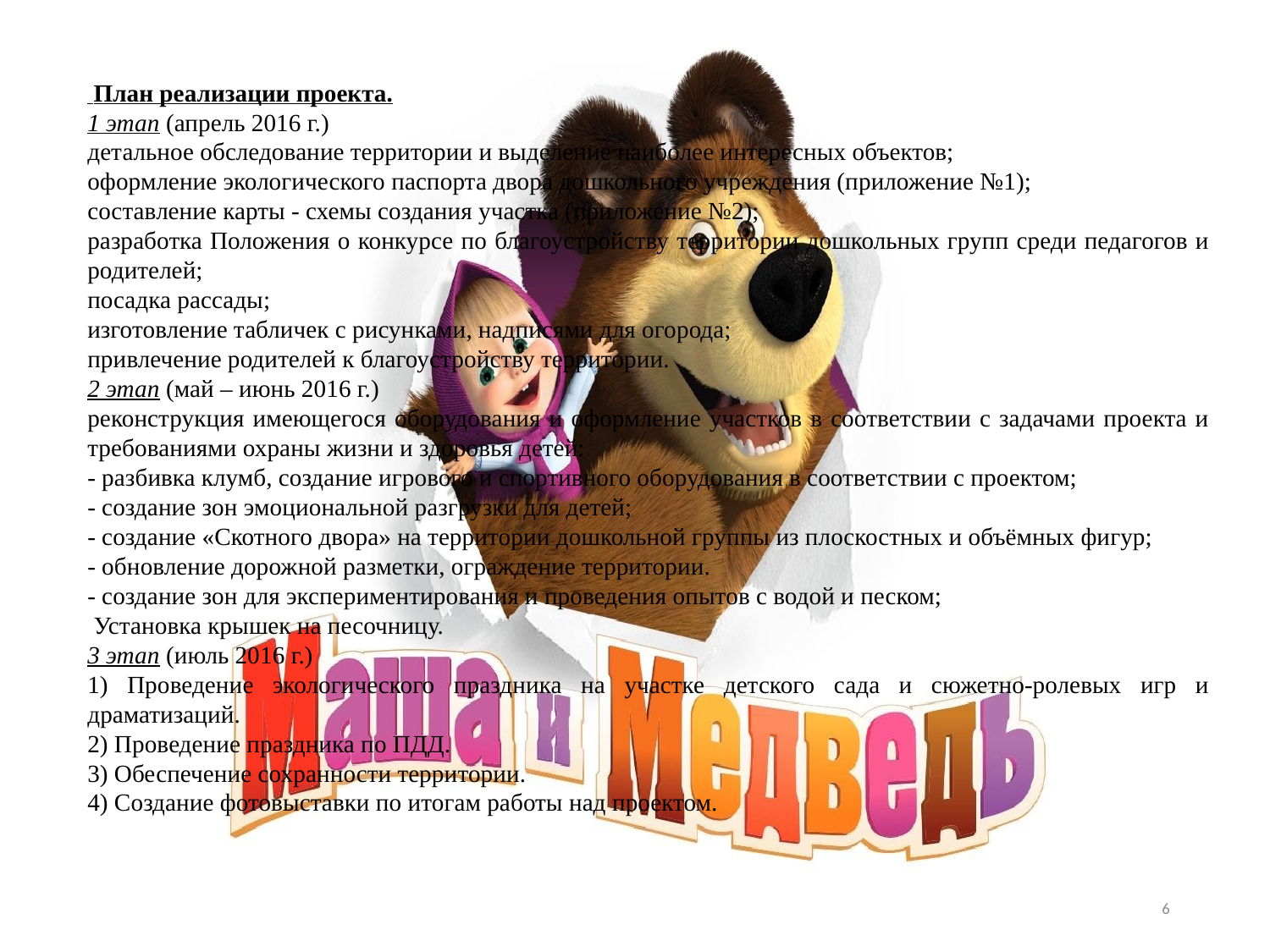

План реализации проекта.
1 этап (апрель 2016 г.)
детальное обследование территории и выделение наиболее интересных объектов;
оформление экологического паспорта двора дошкольного учреждения (приложение №1);
составление карты - схемы создания участка (приложение №2);
разработка Положения о конкурсе по благоустройству территории дошкольных групп среди педагогов и родителей;
посадка рассады;
изготовление табличек с рисунками, надписями для огорода;
привлечение родителей к благоустройству территории.
2 этап (май – июнь 2016 г.)
реконструкция имеющегося оборудования и оформление участков в соответствии с задачами проекта и требованиями охраны жизни и здоровья детей:
- разбивка клумб, создание игрового и спортивного оборудования в соответствии с проектом;
- создание зон эмоциональной разгрузки для детей;
- создание «Скотного двора» на территории дошкольной группы из плоскостных и объёмных фигур;
- обновление дорожной разметки, ограждение территории.
- создание зон для экспериментирования и проведения опытов с водой и песком;
 Установка крышек на песочницу.
3 этап (июль 2016 г.)
1) Проведение экологического праздника на участке детского сада и сюжетно-ролевых игр и драматизаций.
2) Проведение праздника по ПДД.
3) Обеспечение сохранности территории.
4) Создание фотовыставки по итогам работы над проектом.
6